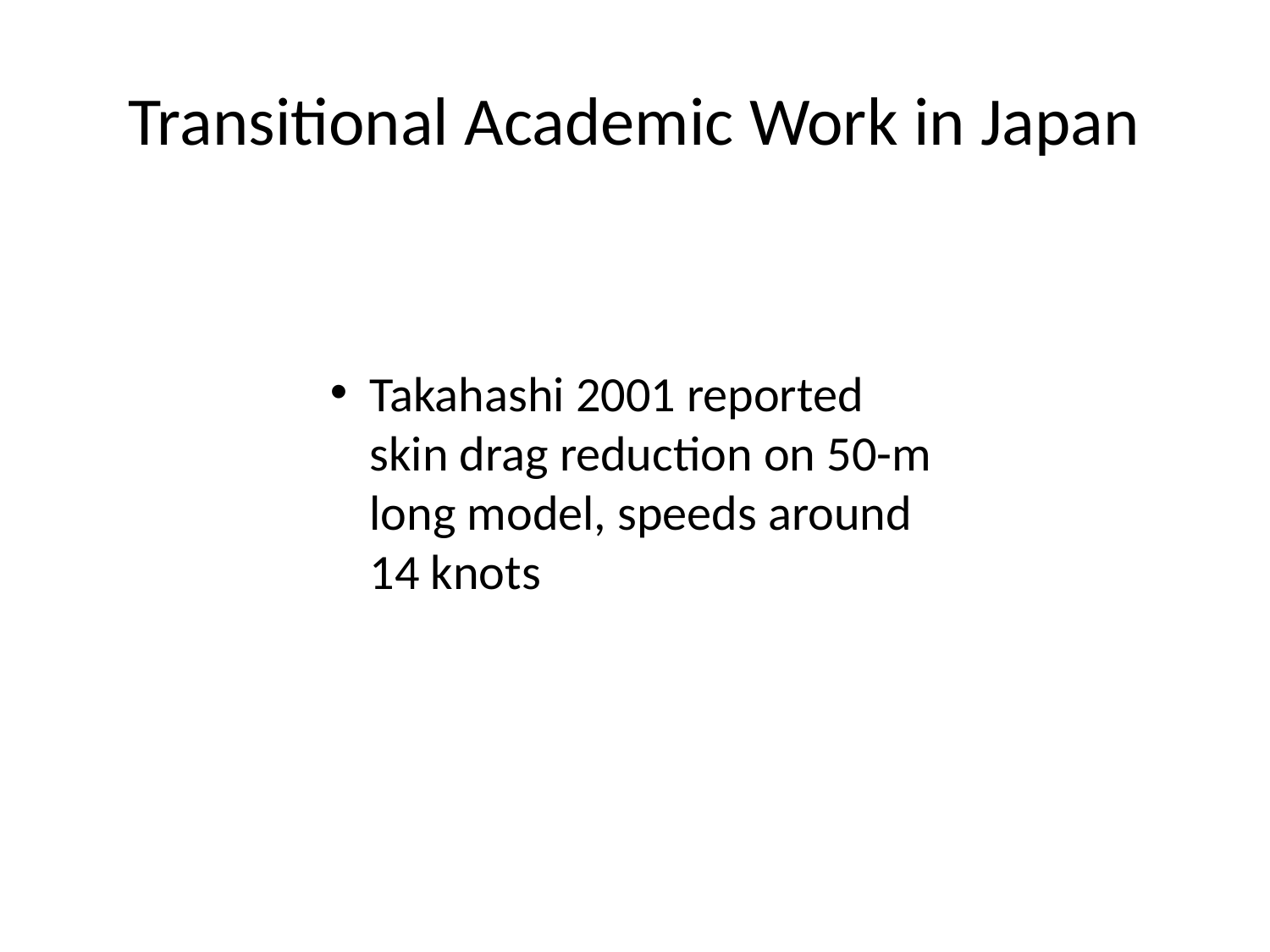

# Transitional Academic Work in Japan

Takahashi 2001 reported skin drag reduction on 50-m long model, speeds around 14 knots